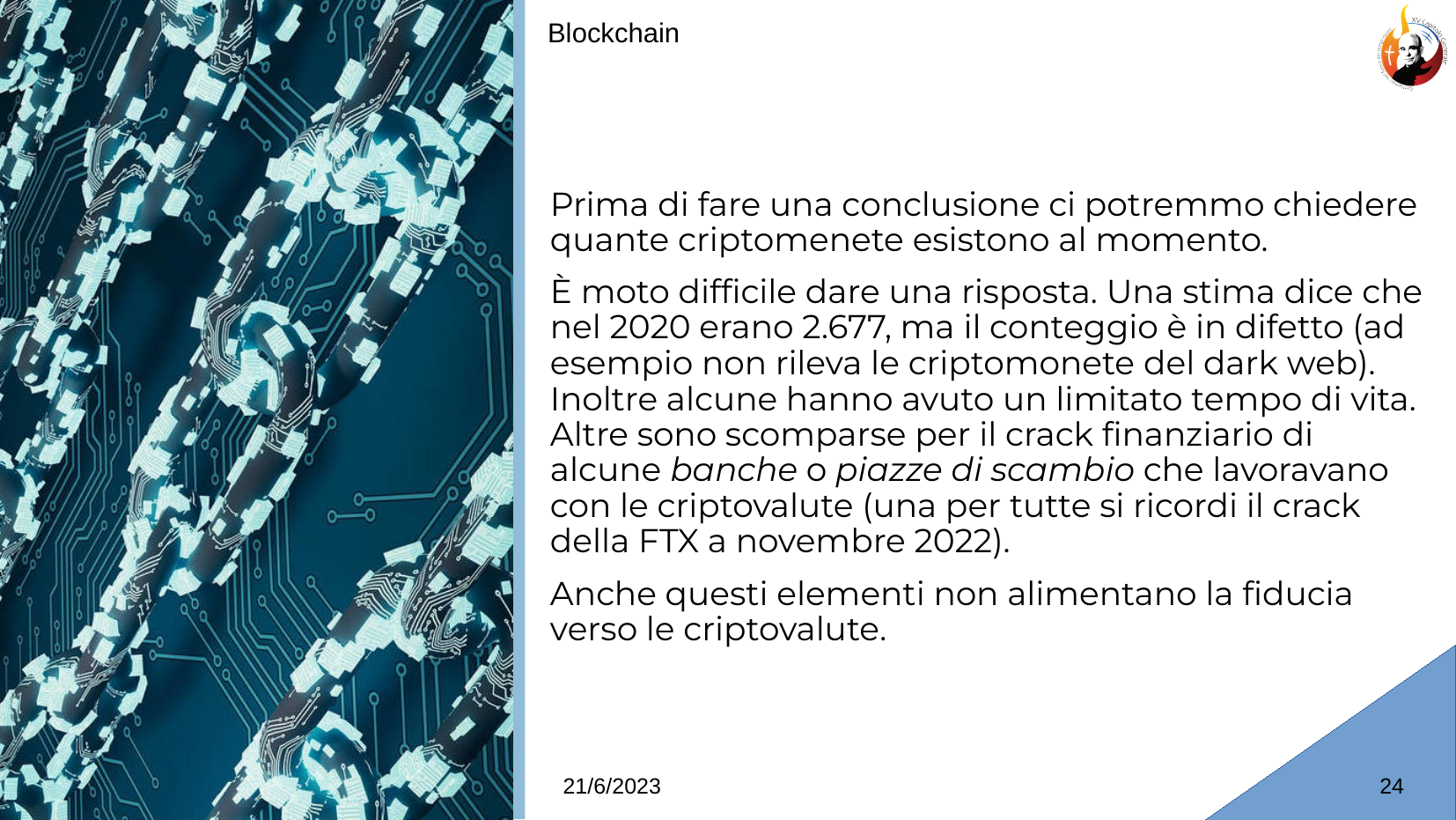

Blockchain
# Prima di fare una conclusione ci potremmo chiedere quante criptomenete esistono al momento.
È moto difficile dare una risposta. Una stima dice che nel 2020 erano 2.677, ma il conteggio è in difetto (ad esempio non rileva le criptomonete del dark web). Inoltre alcune hanno avuto un limitato tempo di vita. Altre sono scomparse per il crack finanziario di alcune banche o piazze di scambio che lavoravano con le criptovalute (una per tutte si ricordi il crack della FTX a novembre 2022).
Anche questi elementi non alimentano la fiducia verso le criptovalute.